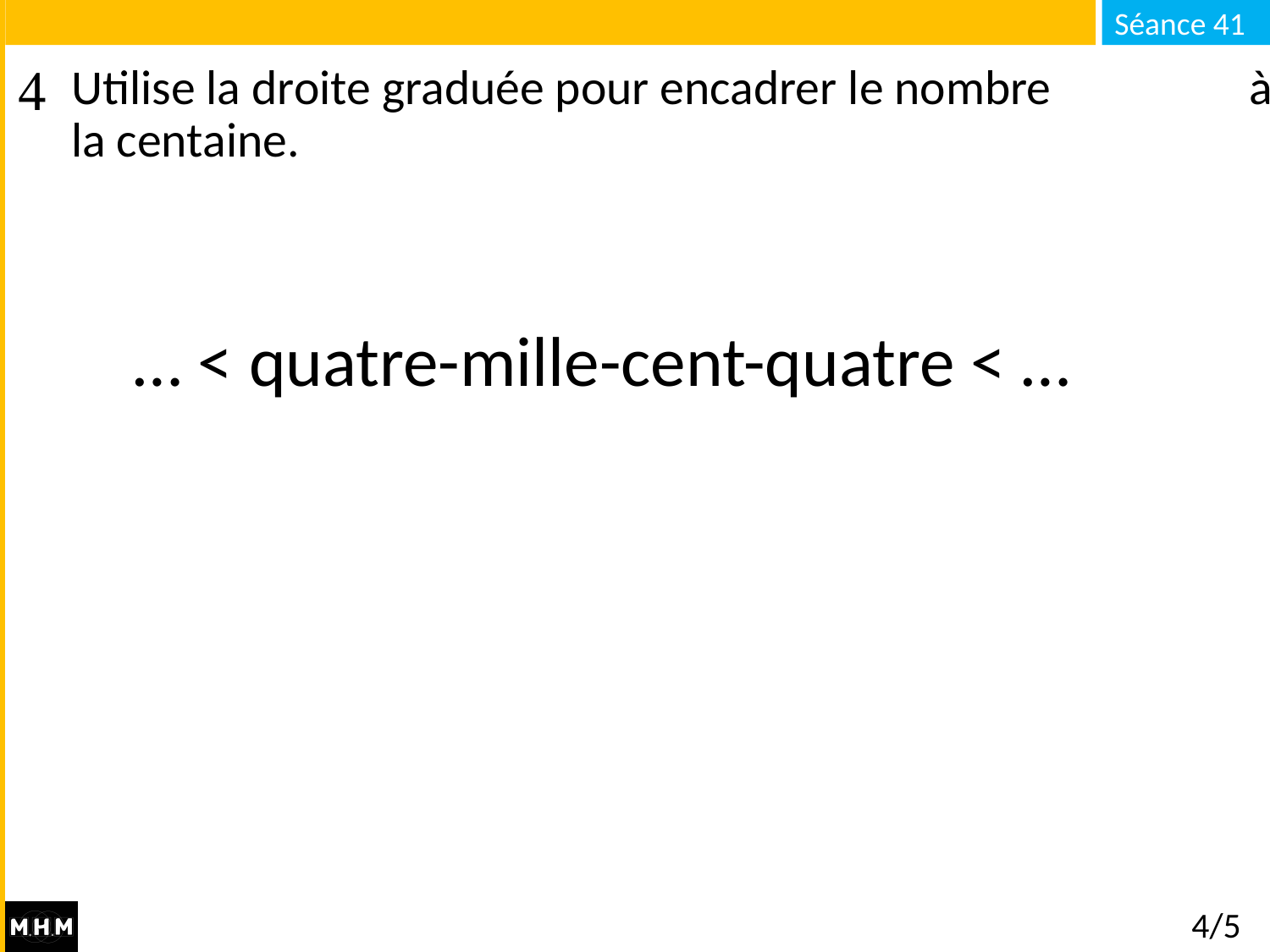

# Utilise la droite graduée pour encadrer le nombre                  à la centaine.
… < quatre-mille-cent-quatre < …
4/5